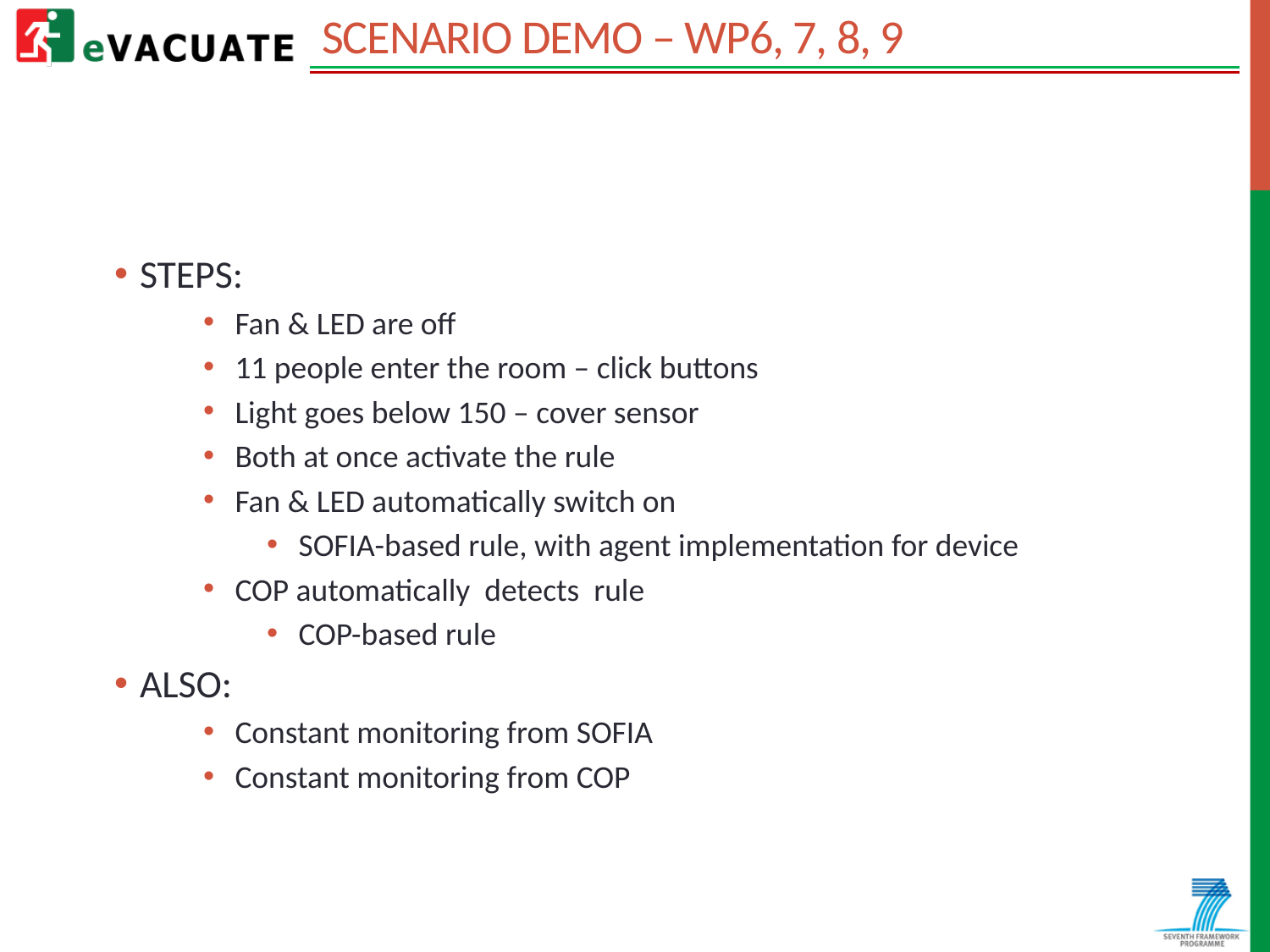

# SCENARIO DEMO – WP6, 7, 8, 9
STEPS:
Fan & LED are off
11 people enter the room – click buttons
Light goes below 150 – cover sensor
Both at once activate the rule
Fan & LED automatically switch on
SOFIA-based rule, with agent implementation for device
COP automatically  detects  rule
COP-based rule
ALSO:
Constant monitoring from SOFIA
Constant monitoring from COP